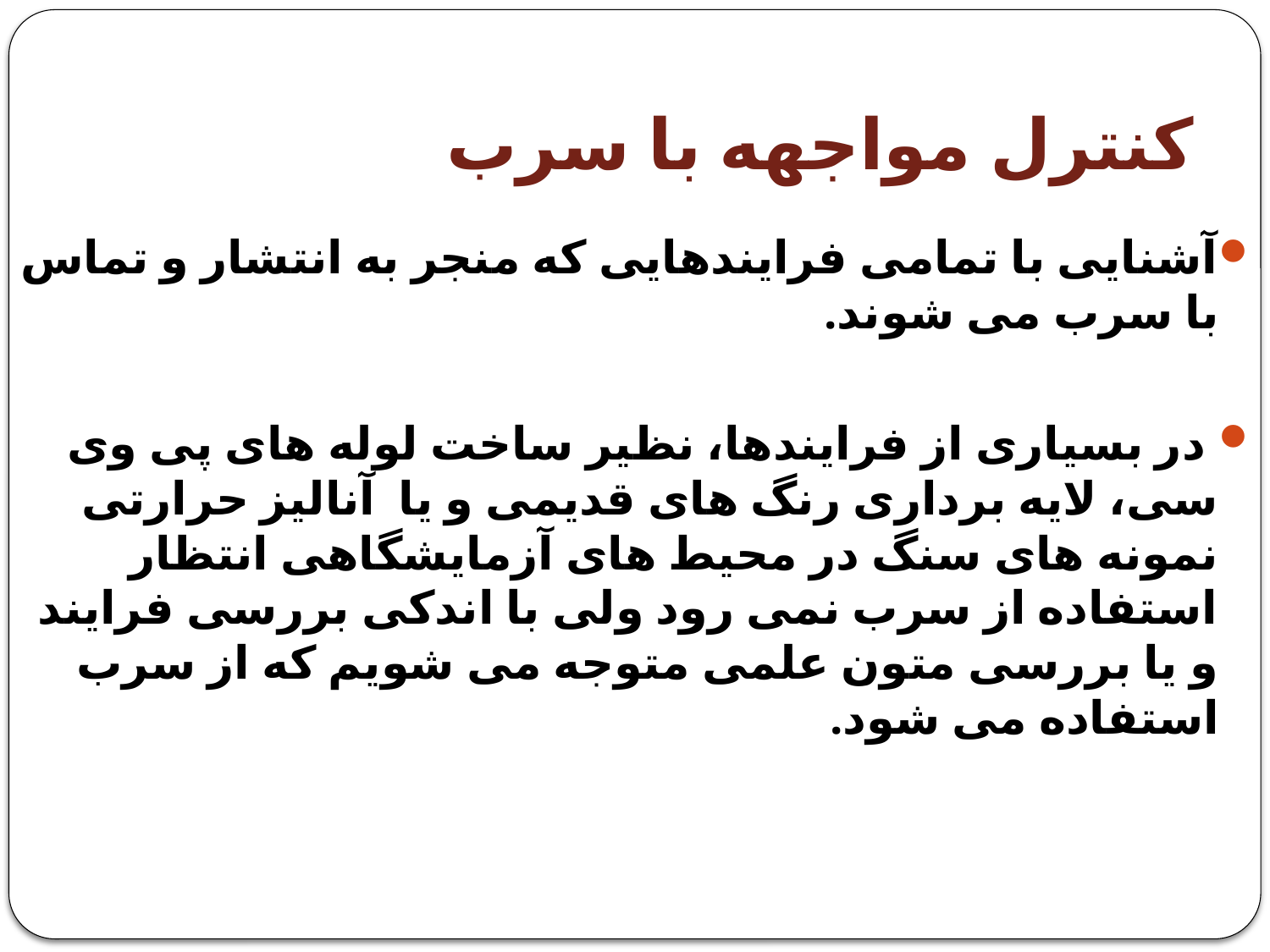

# کنترل مواجهه با سرب
آشنایی با تمامی فرایندهایی که منجر به انتشار و تماس با سرب می شوند.

 در بسیاری از فرایندها، نظیر ساخت لوله های پی وی سی، لایه برداری رنگ های قدیمی و یا  آنالیز حرارتی نمونه های سنگ در محیط های آزمایشگاهی انتظار استفاده از سرب نمی رود ولی با اندکی بررسی فرایند و یا بررسی متون علمی متوجه می شویم که از سرب استفاده می شود.